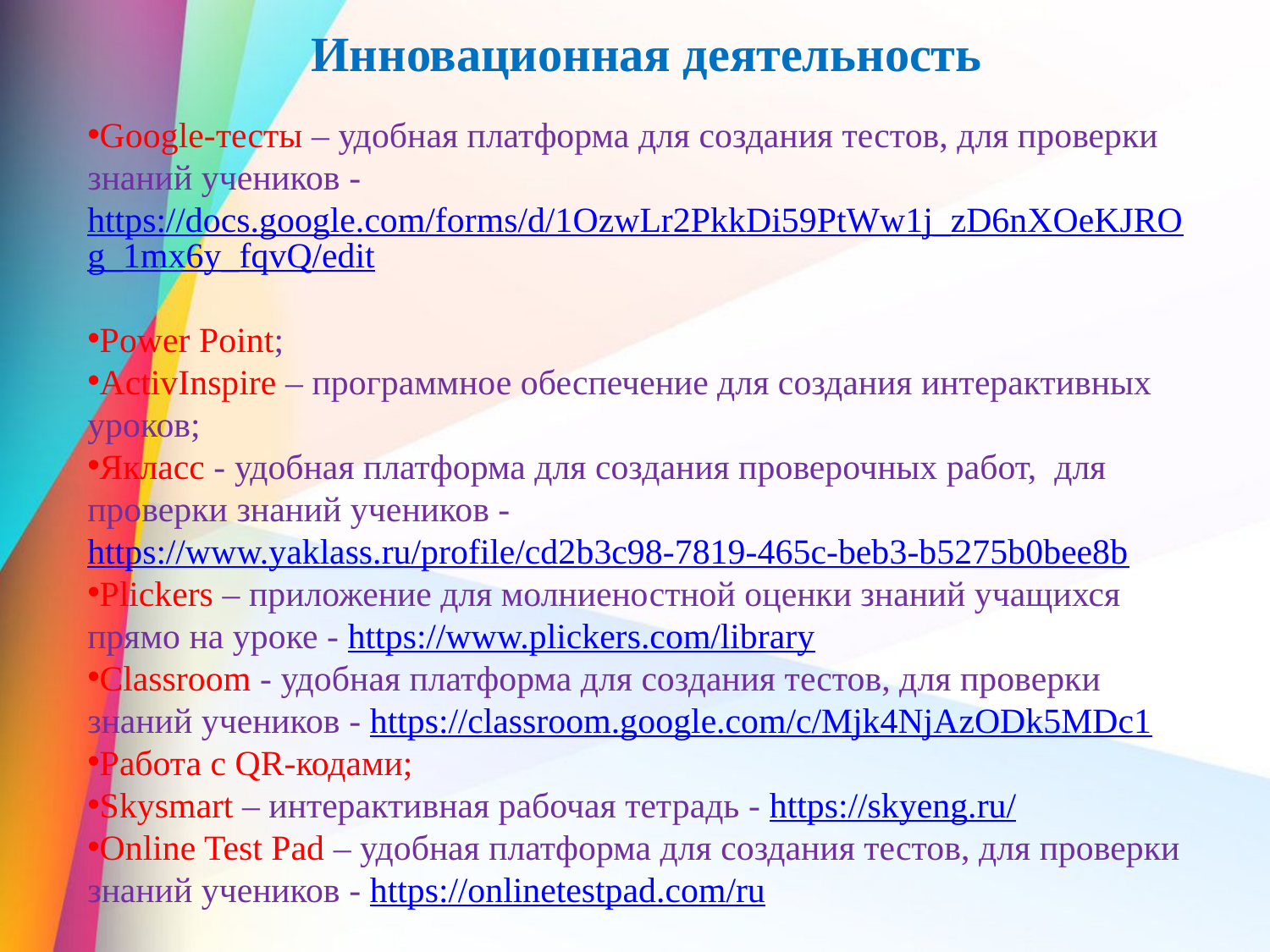

Инновационная деятельность
Google-тесты – удобная платформа для создания тестов, для проверки знаний учеников -https://docs.google.com/forms/d/1OzwLr2PkkDi59PtWw1j_zD6nXOeKJROg_1mx6y_fqvQ/edit
Power Point;
ActivInspire – программное обеспечение для создания интерактивных уроков;
Якласс - удобная платформа для создания проверочных работ,  для проверки знаний учеников - https://www.yaklass.ru/profile/cd2b3c98-7819-465c-beb3-b5275b0bee8b
Plickers – приложение для молниеностной оценки знаний учащихся прямо на уроке - https://www.plickers.com/library
Classroom - удобная платформа для создания тестов, для проверки знаний учеников - https://classroom.google.com/c/Mjk4NjAzODk5MDc1
Работа с QR-кодами;
Skysmart – интерактивная рабочая тетрадь - https://skyeng.ru/
Online Test Pad – удобная платформа для создания тестов, для проверки знаний учеников - https://onlinetestpad.com/ru